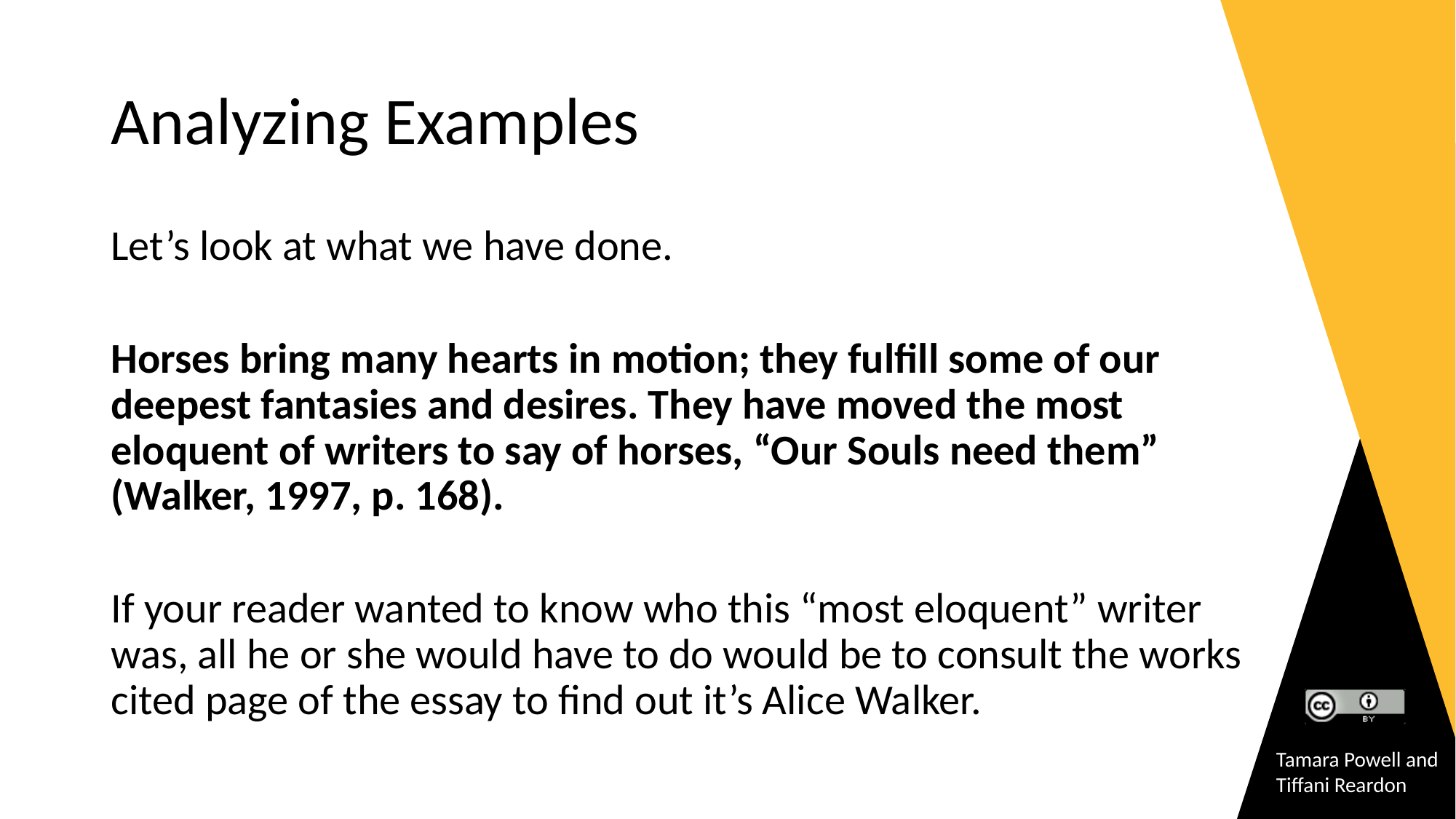

# Analyzing Examples
Let’s look at what we have done.

Horses bring many hearts in motion; they fulfill some of our deepest fantasies and desires. They have moved the most eloquent of writers to say of horses, “Our Souls need them” (Walker, 1997, p. 168).

If your reader wanted to know who this “most eloquent” writer was, all he or she would have to do would be to consult the works cited page of the essay to find out it’s Alice Walker.